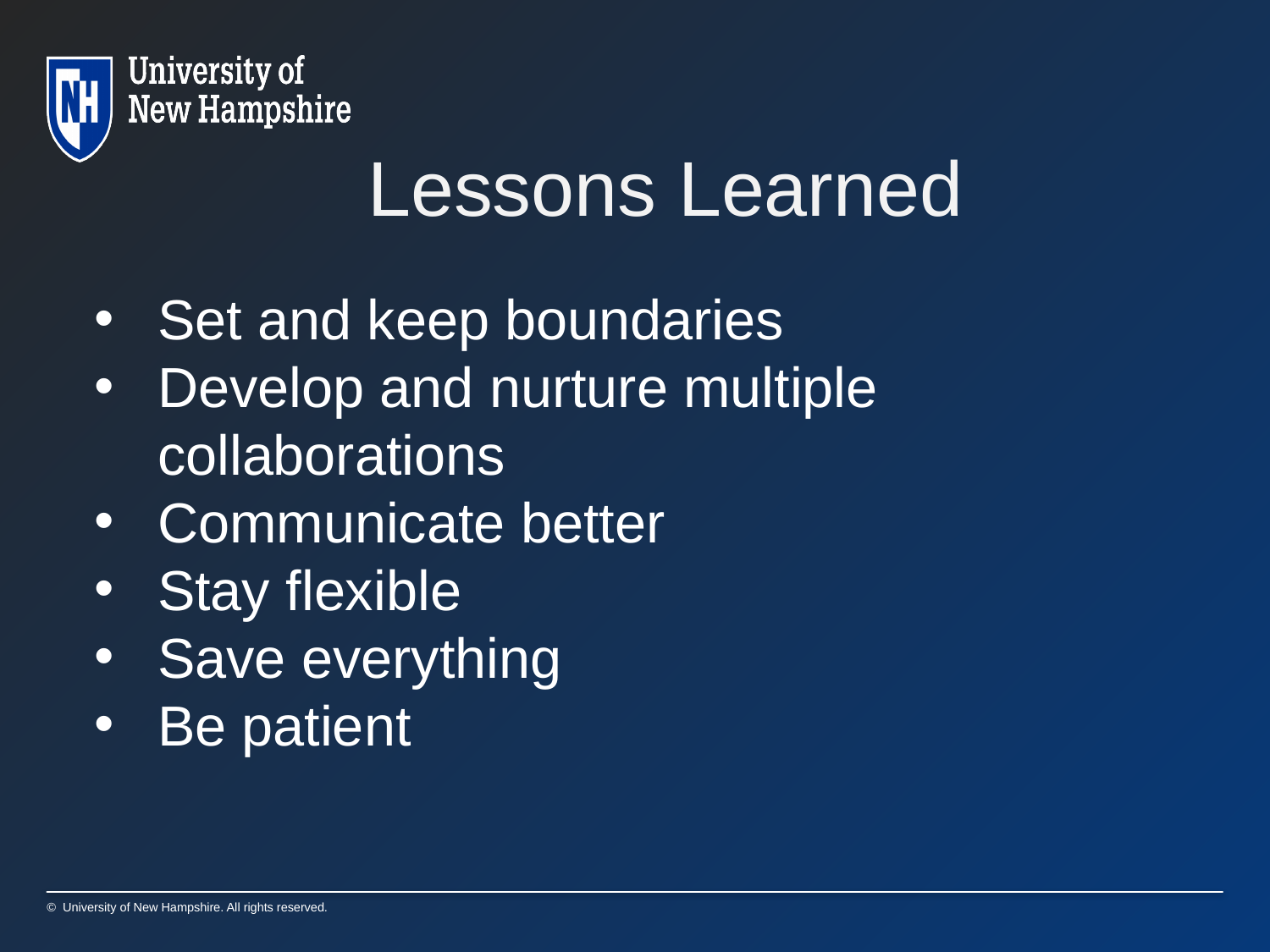

# Lessons Learned
Set and keep boundaries
Develop and nurture multiple collaborations
Communicate better
Stay flexible
Save everything
Be patient